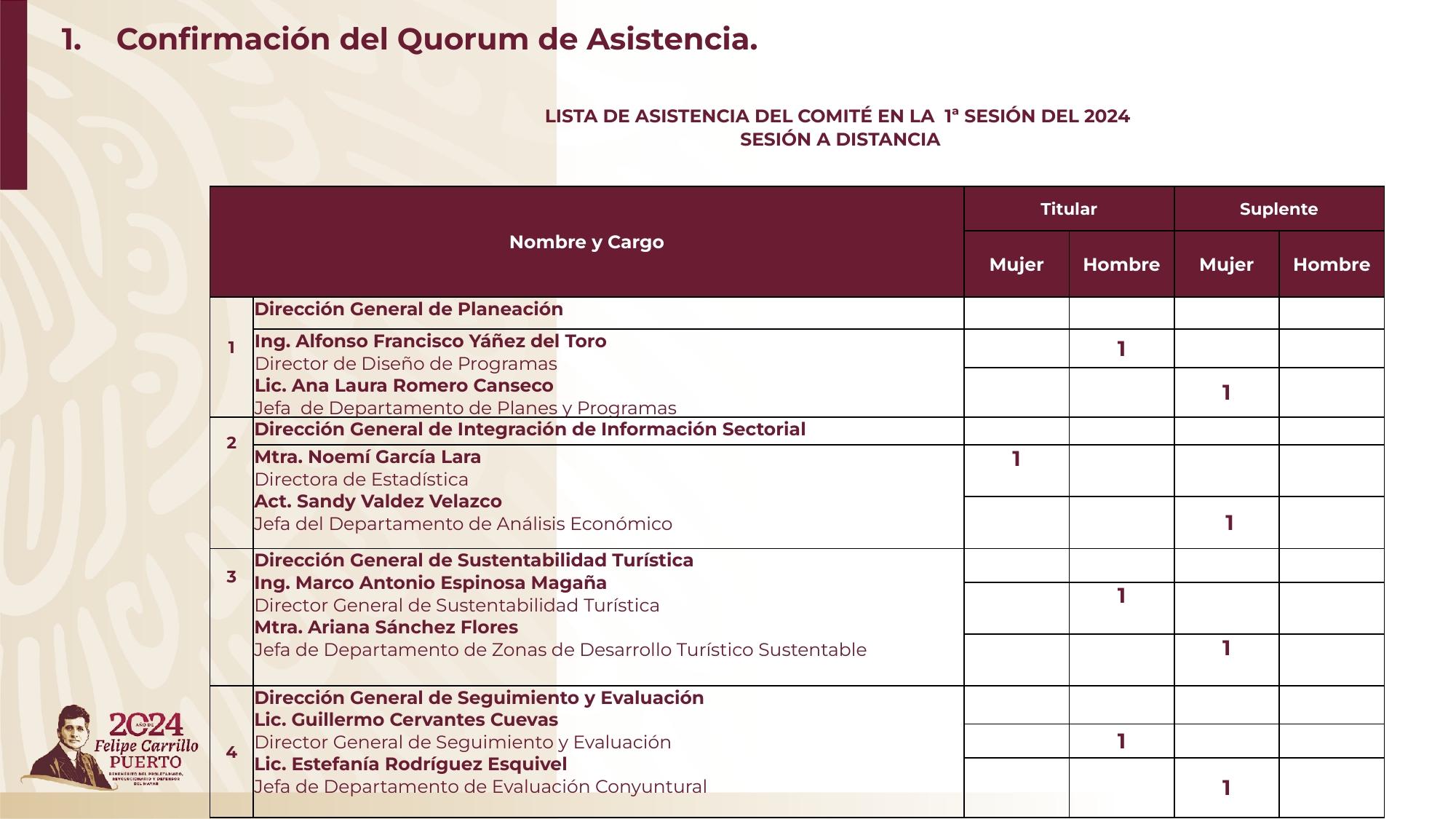

# Confirmación del Quorum de Asistencia.
LISTA DE ASISTENCIA DEL COMITÉ EN LA  1ª SESIÓN DEL 2024
 SESIÓN A DISTANCIA
| Nombre y Cargo |  | Titular |  | Suplente |  |
| --- | --- | --- | --- | --- | --- |
|  |  | Mujer | Hombre | Mujer | Hombre |
| 1 | Dirección General de Planeación |  |  |  |  |
|  | Ing. Alfonso Francisco Yáñez del Toro Director de Diseño de Programas Lic. Ana Laura Romero Canseco Jefa de Departamento de Planes y Programas |  | 1 |  |  |
|  |  |  |  | 1 |  |
| 2 | Dirección General de Integración de Información Sectorial |  |  |  |  |
|  | Mtra. Noemí García Lara Directora de Estadística Act. Sandy Valdez Velazco Jefa del Departamento de Análisis Económico | 1 |  |  |  |
|  |  |  |  | 1 |  |
| 3 | Dirección General de Sustentabilidad Turística Ing. Marco Antonio Espinosa Magaña Director General de Sustentabilidad Turística Mtra. Ariana Sánchez Flores Jefa de Departamento de Zonas de Desarrollo Turístico Sustentable |  |  |  |  |
|  |  |  | 1 |  |  |
|  |  |  |  | 1 |  |
| 4 | Dirección General de Seguimiento y Evaluación Lic. Guillermo Cervantes Cuevas Director General de Seguimiento y Evaluación Lic. Estefanía Rodríguez Esquivel Jefa de Departamento de Evaluación Conyuntural |  |  |  |  |
|  |  |  | 1 |  |  |
|  |  |  |  | 1 |  |